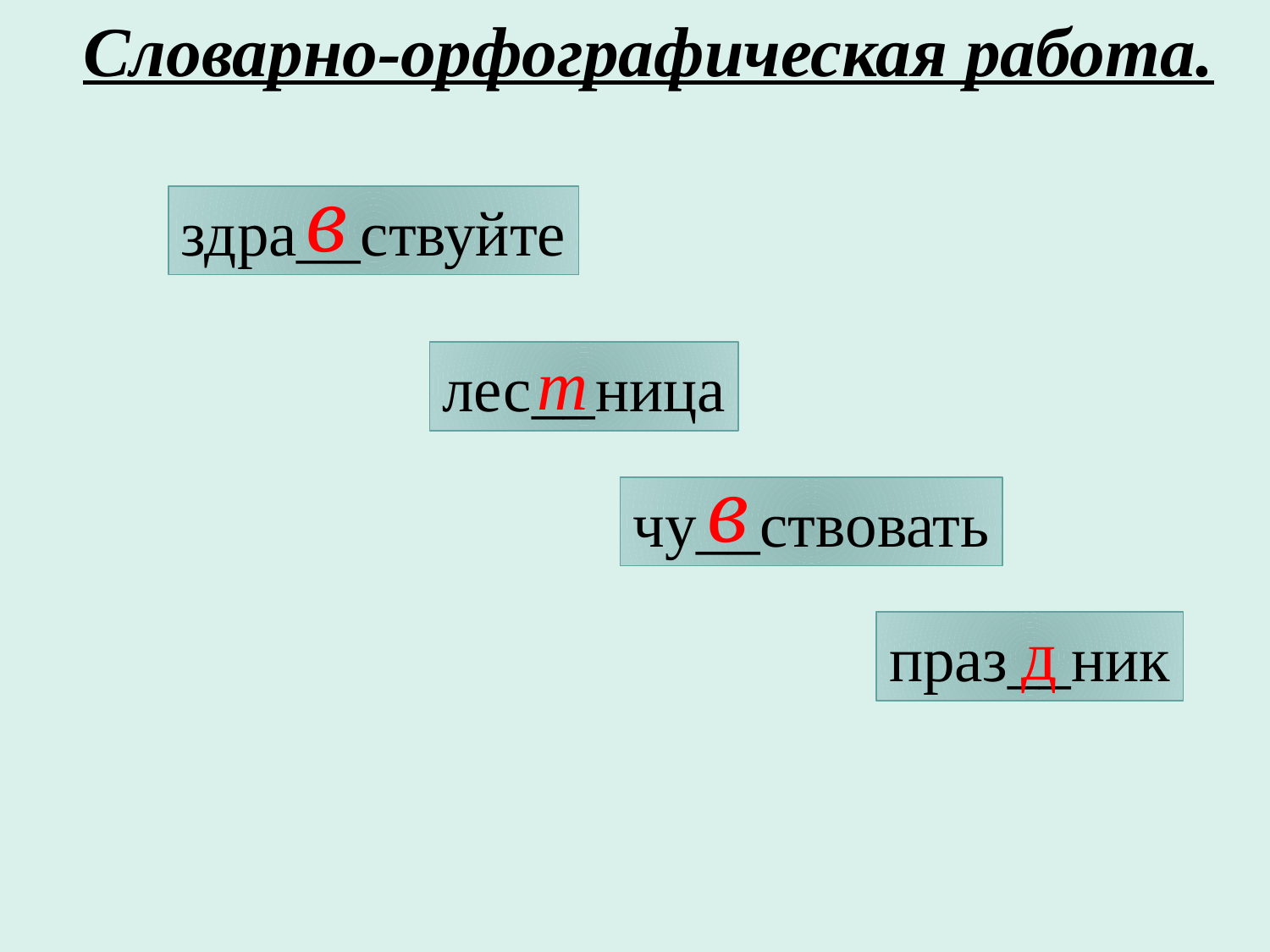

Словарно-орфографическая работа.
в
здра__ствуйте
т
лес__ница
в
чу__ствовать
д
праз__ник